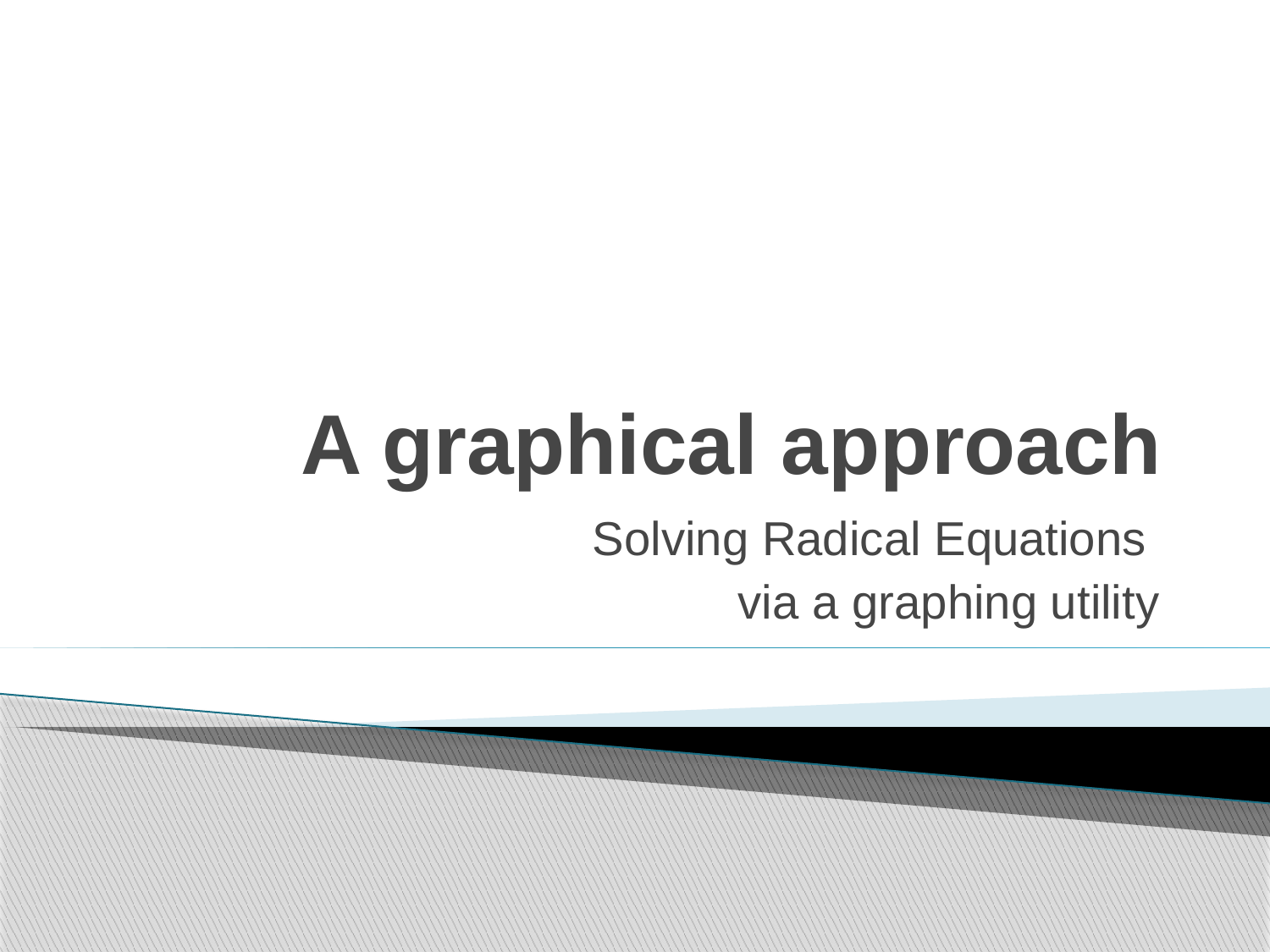

# A graphical approach
Solving Radical Equations
via a graphing utility